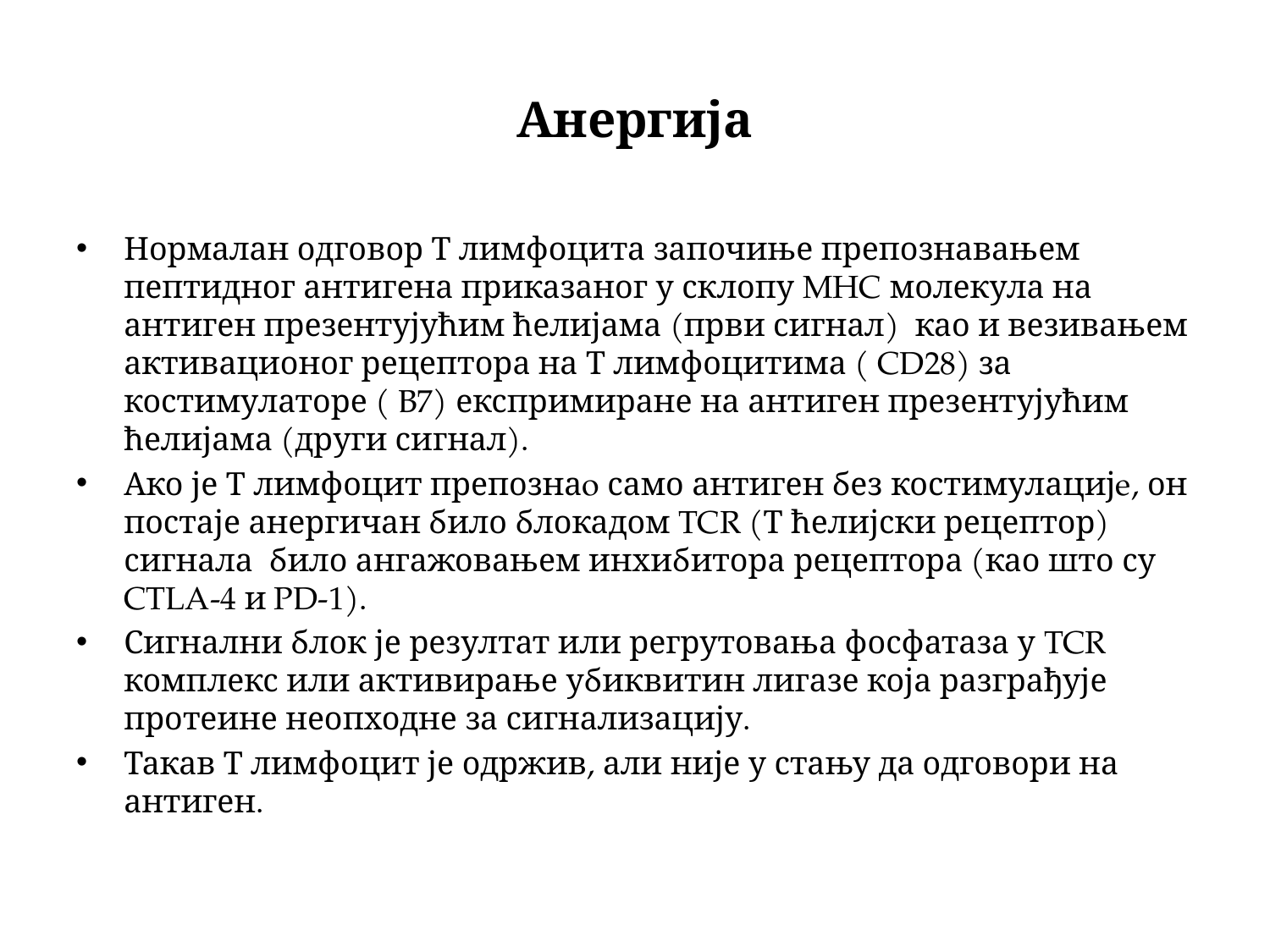

# Анергија
Нормалан одговор Т лимфоцита започиње препознавањем пептидног антигена приказаног у склопу MHC молекула на антиген презентујућим ћелијама (први сигнал)  као и везивањем активационог рецептора на Т лимфоцитима ( CD28) за костимулаторе ( B7) експримиране на антиген презентујућим ћелијама (други сигнал).
Ако је Т лимфоцит препознаo само антиген без костимулацијe, он постаје анергичан било блокадом TCR (Т ћелијски рецептор) сигнала  било ангажовањем инхибитора рецептора (као што су CTLA-4 и PD-1).
Сигнални блок је резултат или регрутовања фосфатаза у TCR комплекс или активирање убиквитин лигазе која разграђује протеине неопходне за сигнализацију.
Такав Т лимфоцит је одржив, али није у стању да одговори на антиген.